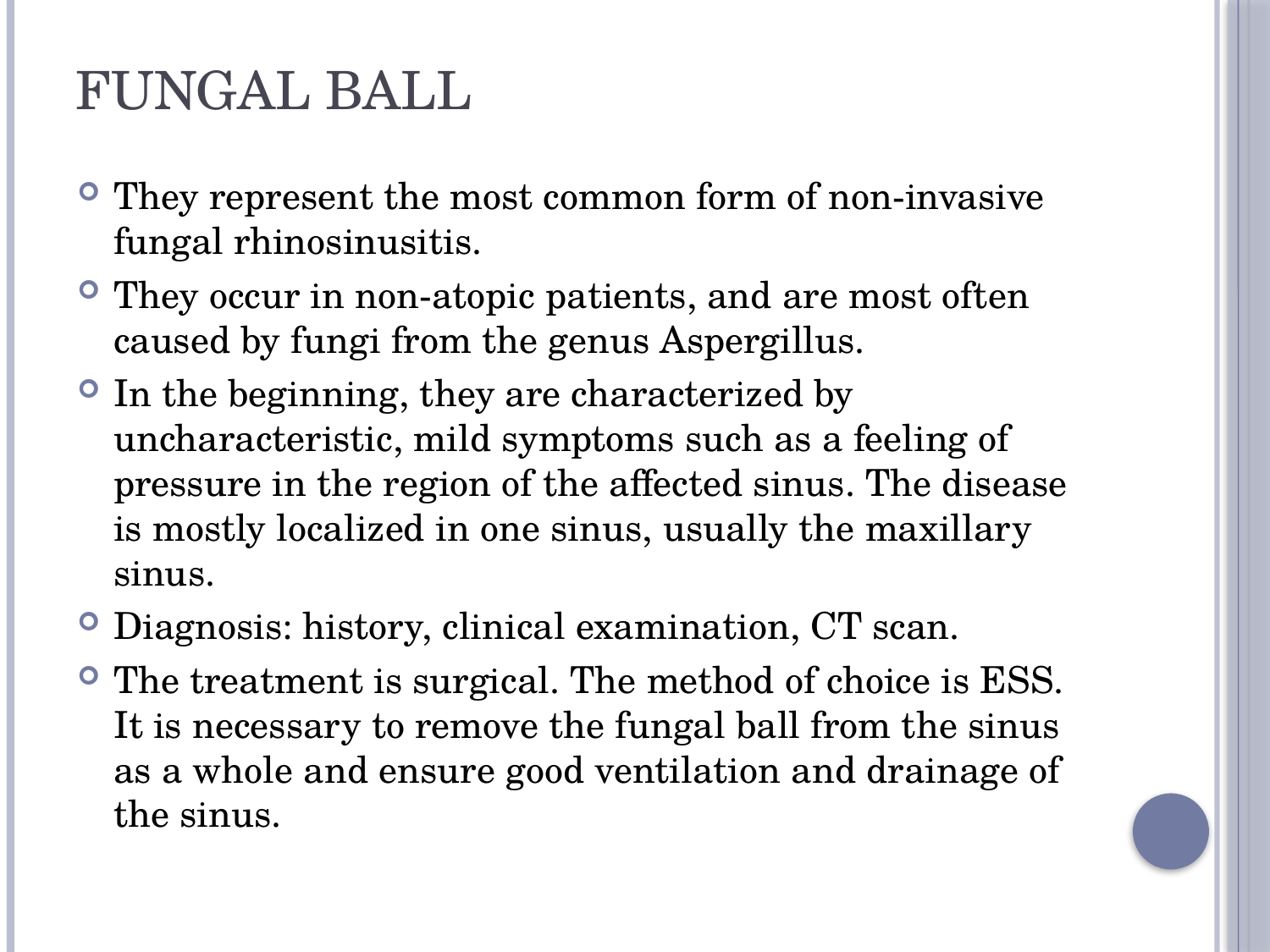

# fungal ball
They represent the most common form of non-invasive fungal rhinosinusitis.
They occur in non-atopic patients, and are most often caused by fungi from the genus Aspergillus.
In the beginning, they are characterized by uncharacteristic, mild symptoms such as a feeling of pressure in the region of the affected sinus. The disease is mostly localized in one sinus, usually the maxillary sinus.
Diagnosis: history, clinical examination, CT scan.
The treatment is surgical. The method of choice is ESS. It is necessary to remove the fungal ball from the sinus as a whole and ensure good ventilation and drainage of the sinus.